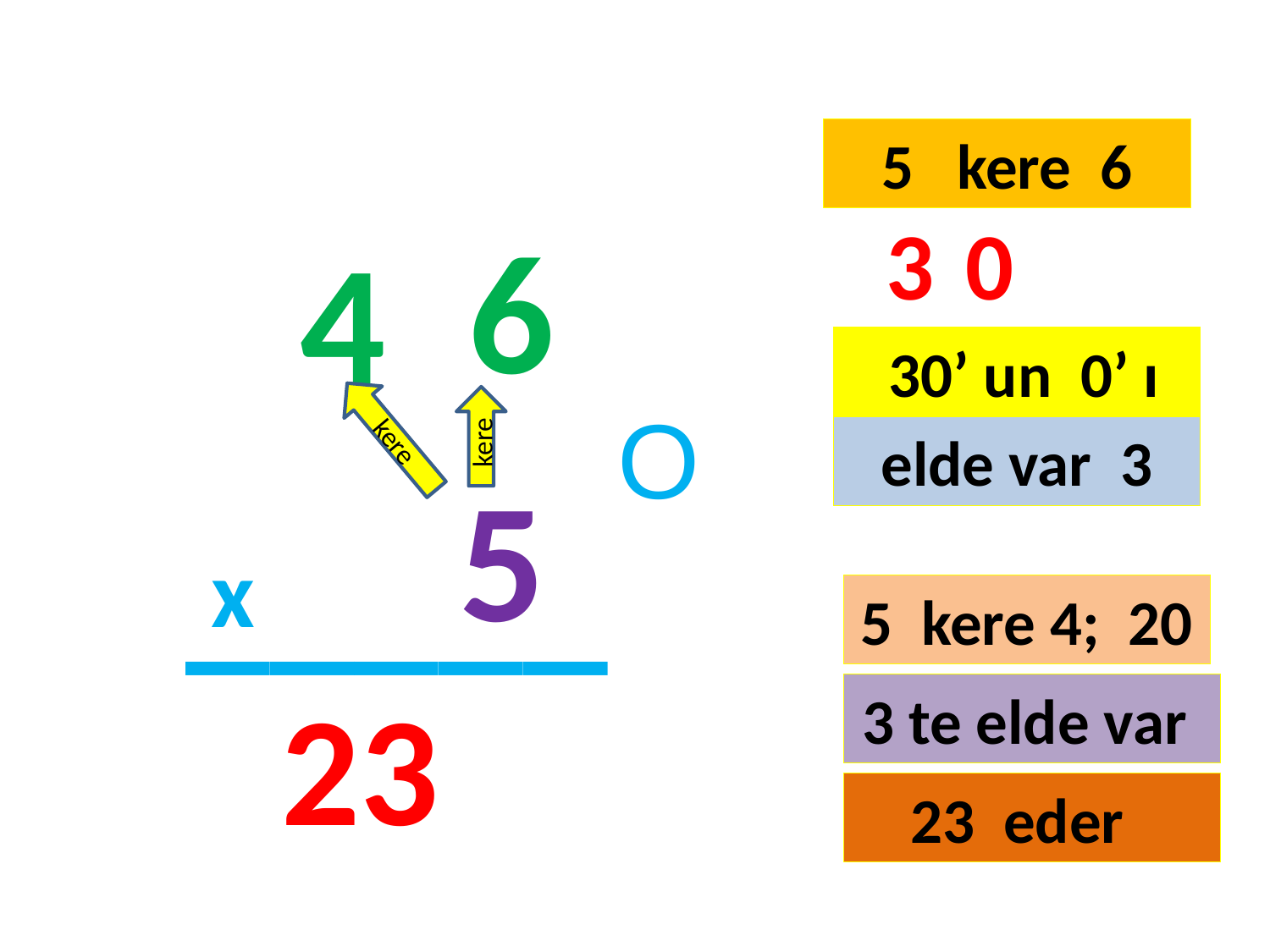

5   kere  6
6
3
0
4
#

 30’ un  0’ ı
kere
kere
O
elde var  3

5
_____

x
5  kere 4;  20
23
3 te elde var
23  eder